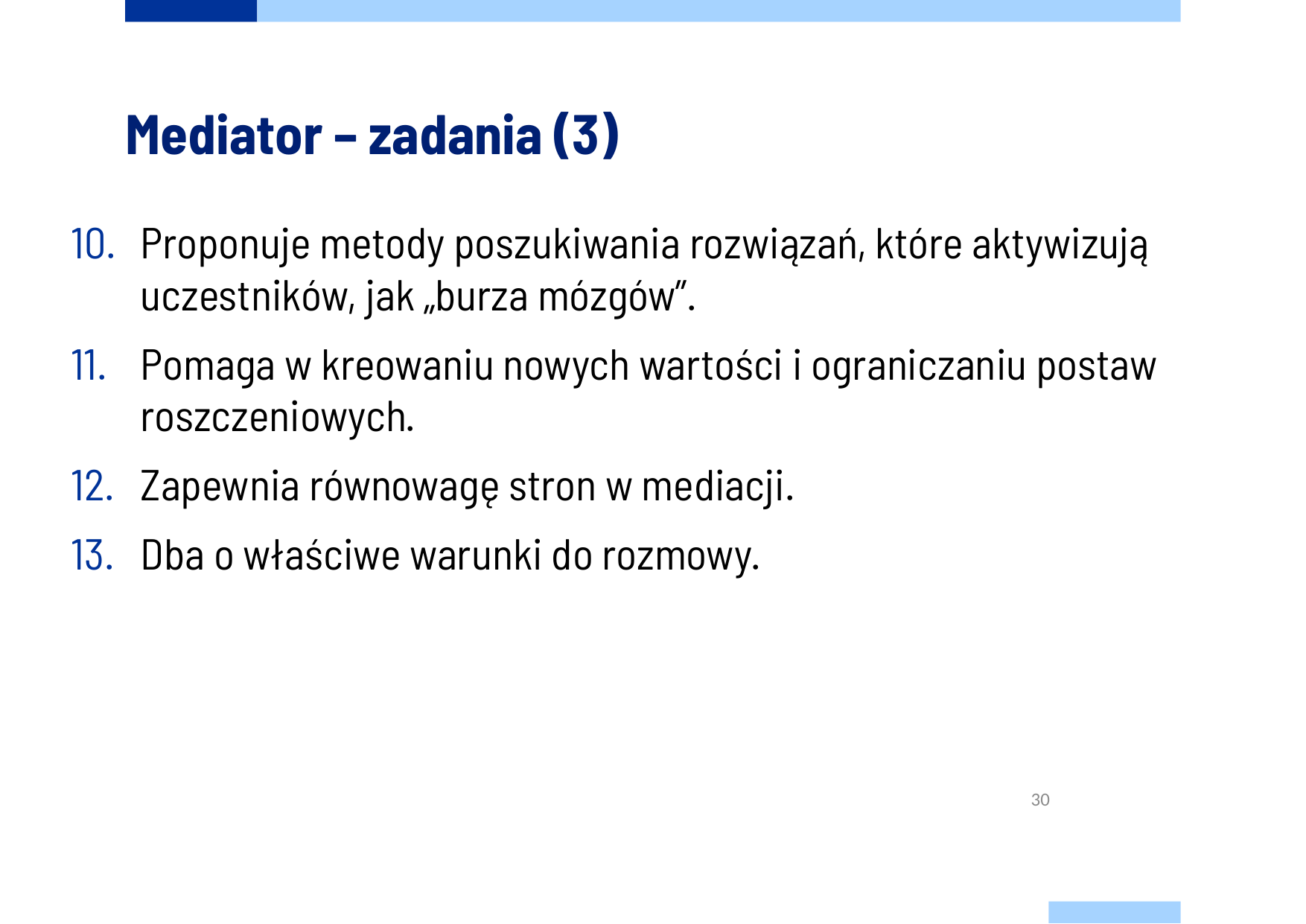

# Mediator – zadania (3)
Proponuje metody poszukiwania rozwiązań, które aktywizują uczestników, jak „burza mózgów”.
Pomaga w kreowaniu nowych wartości i ograniczaniu postaw roszczeniowych.
Zapewnia równowagę stron w mediacji.
Dba o właściwe warunki do rozmowy.
30